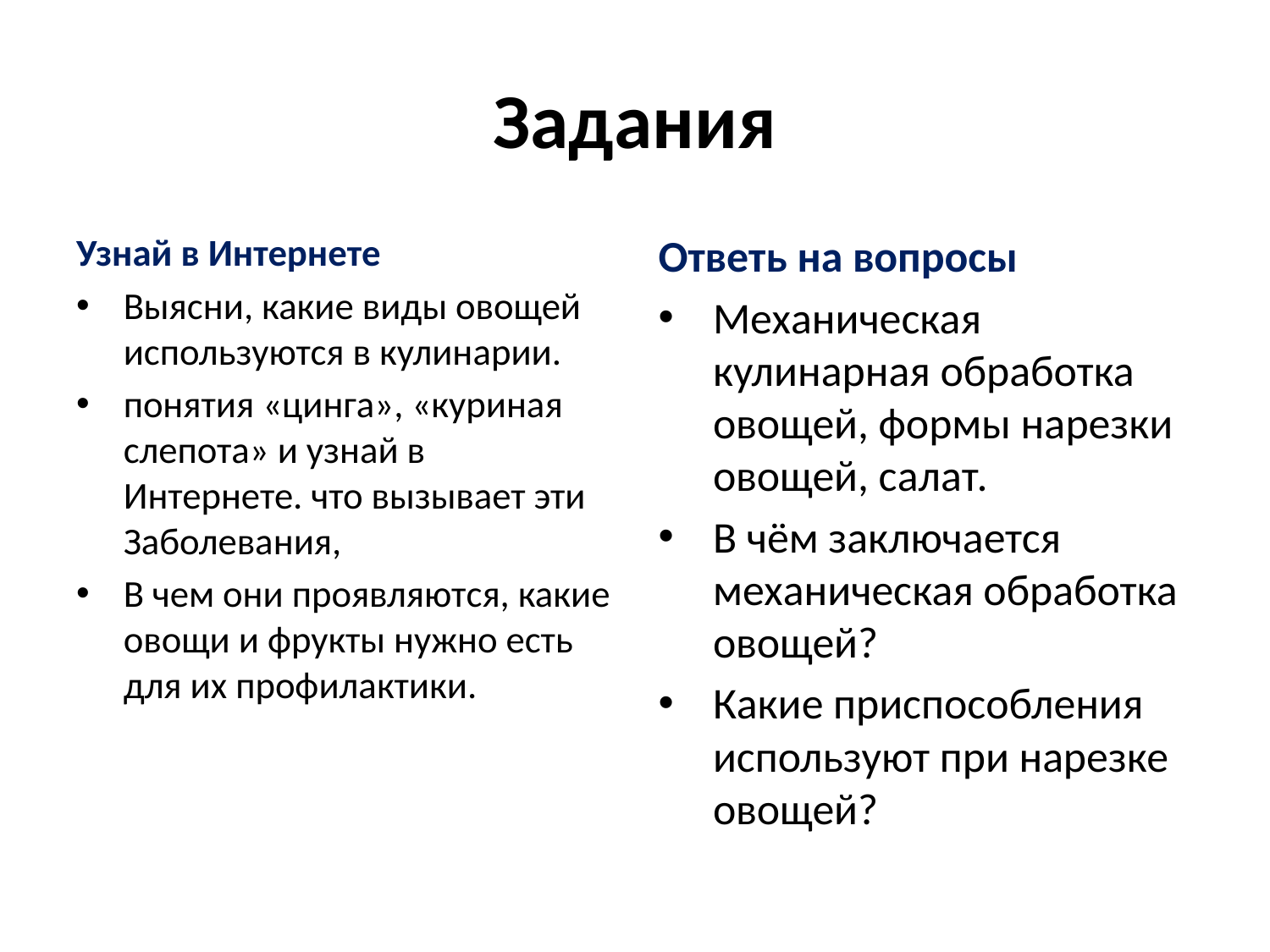

# Задания
Ответь на вопросы
Механическая кулинарная обработка овощей, формы на­резки овощей, салат.
В чём заключается механическая обработка овощей?
Какие приспособления используют при нарезке овощей?
Узнай в Интернете
Выясни, какие виды овощей используются в кулинарии.
понятия «цинга», «куриная слепота» и узнай в Интернете. что вызывает эти Заболевания,
В чем они проявляют­ся, какие овощи и фрукты нужно есть для их профилактики.